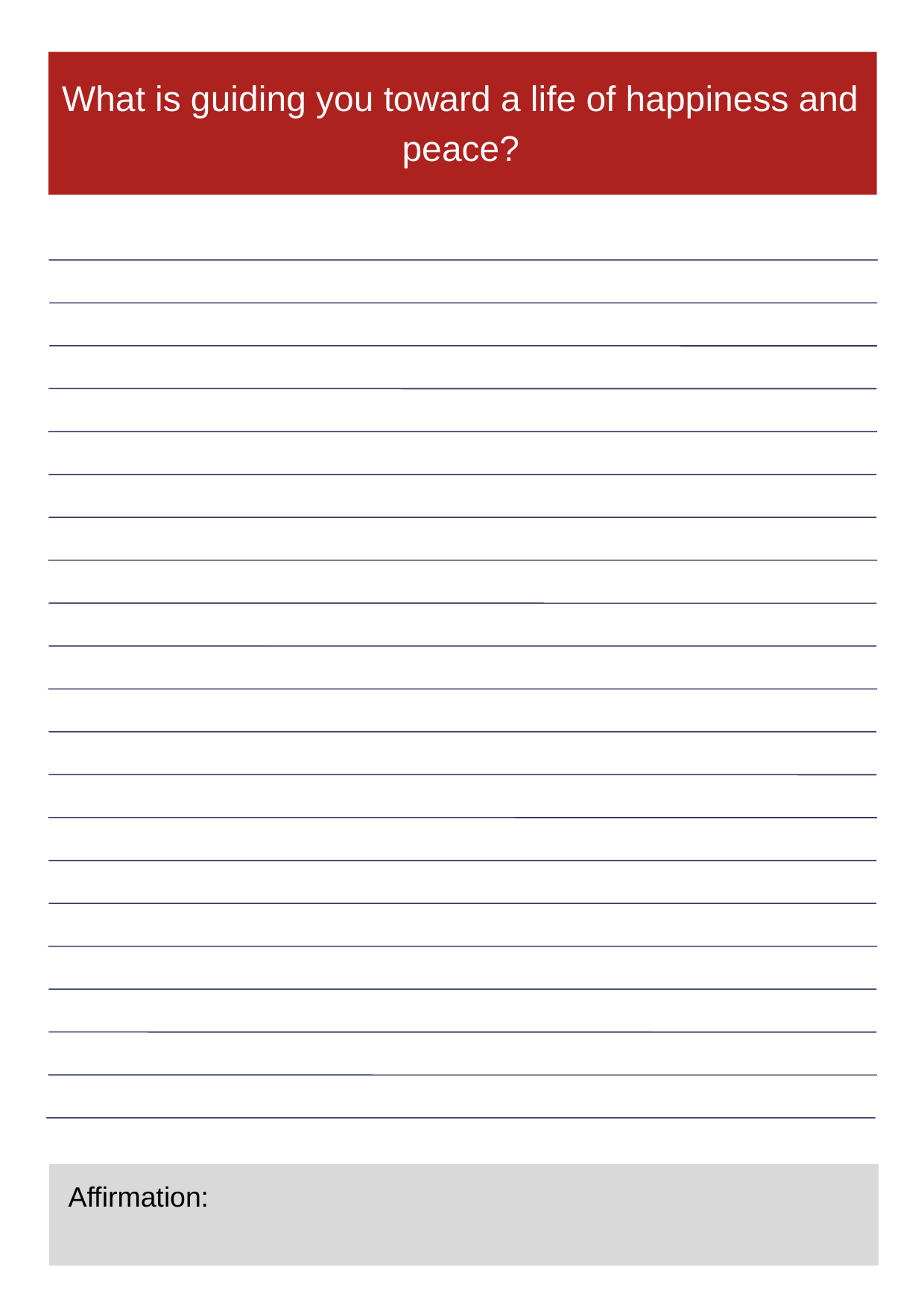

What is guiding you toward a life of happiness and peace?

Affirmation: